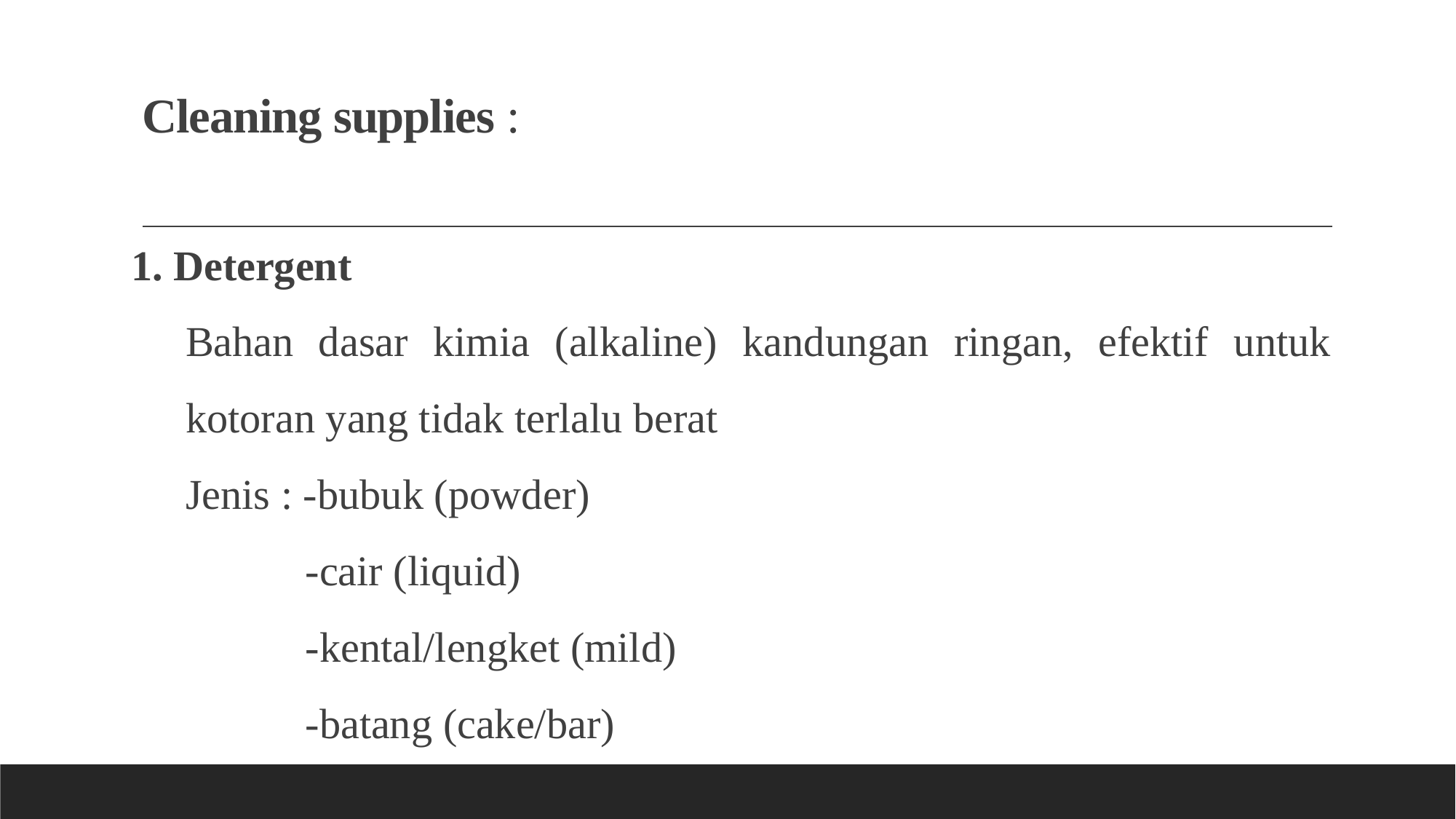

# Cleaning supplies :
1. Detergent
Bahan dasar kimia (alkaline) kandungan ringan, efektif untuk kotoran yang tidak terlalu berat
Jenis : -bubuk (powder)
	 -cair (liquid)
	 -kental/lengket (mild)
	 -batang (cake/bar)